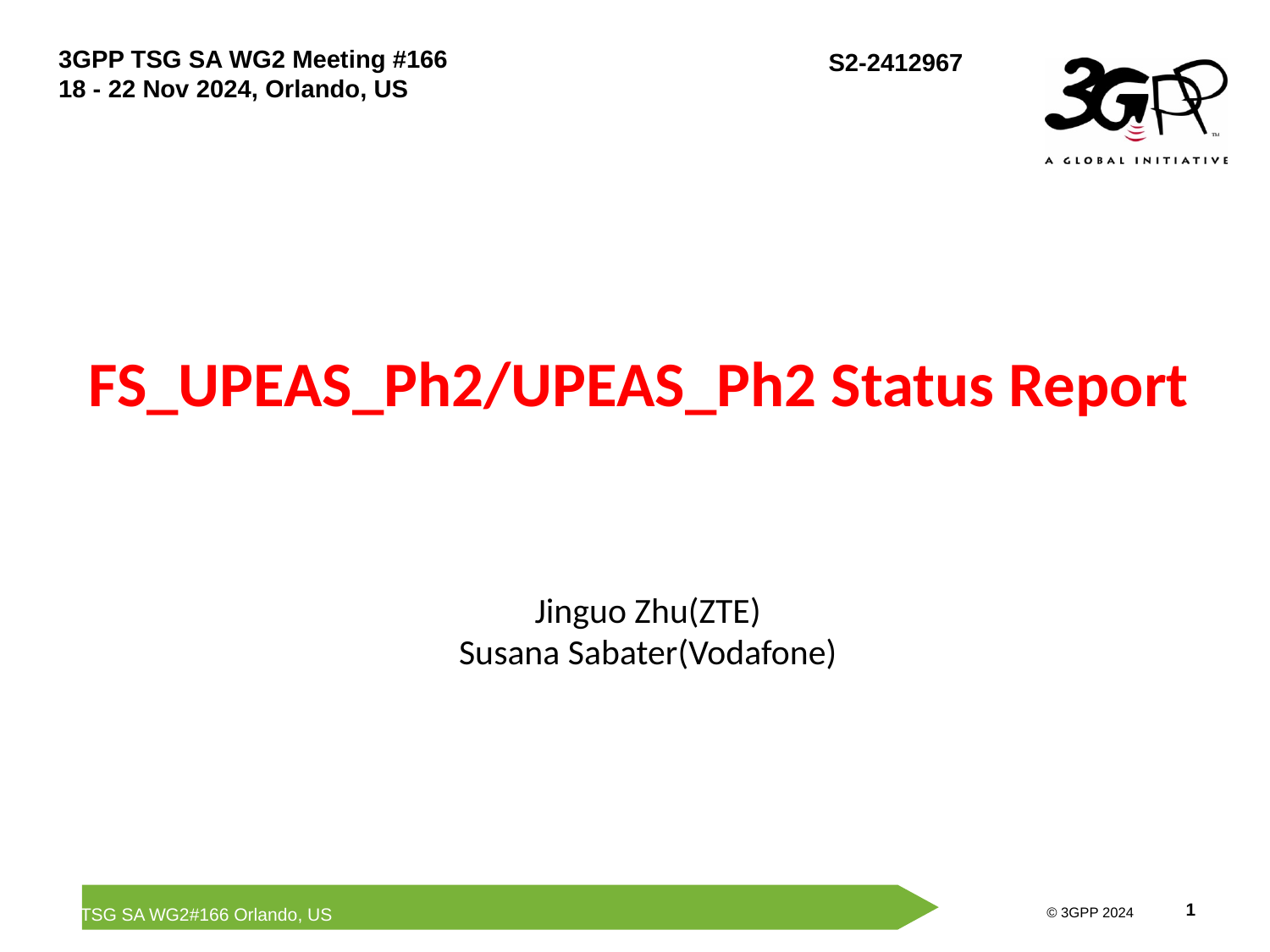

# FS_UPEAS_Ph2/UPEAS_Ph2 Status Report
Jinguo Zhu(ZTE)
Susana Sabater(Vodafone)